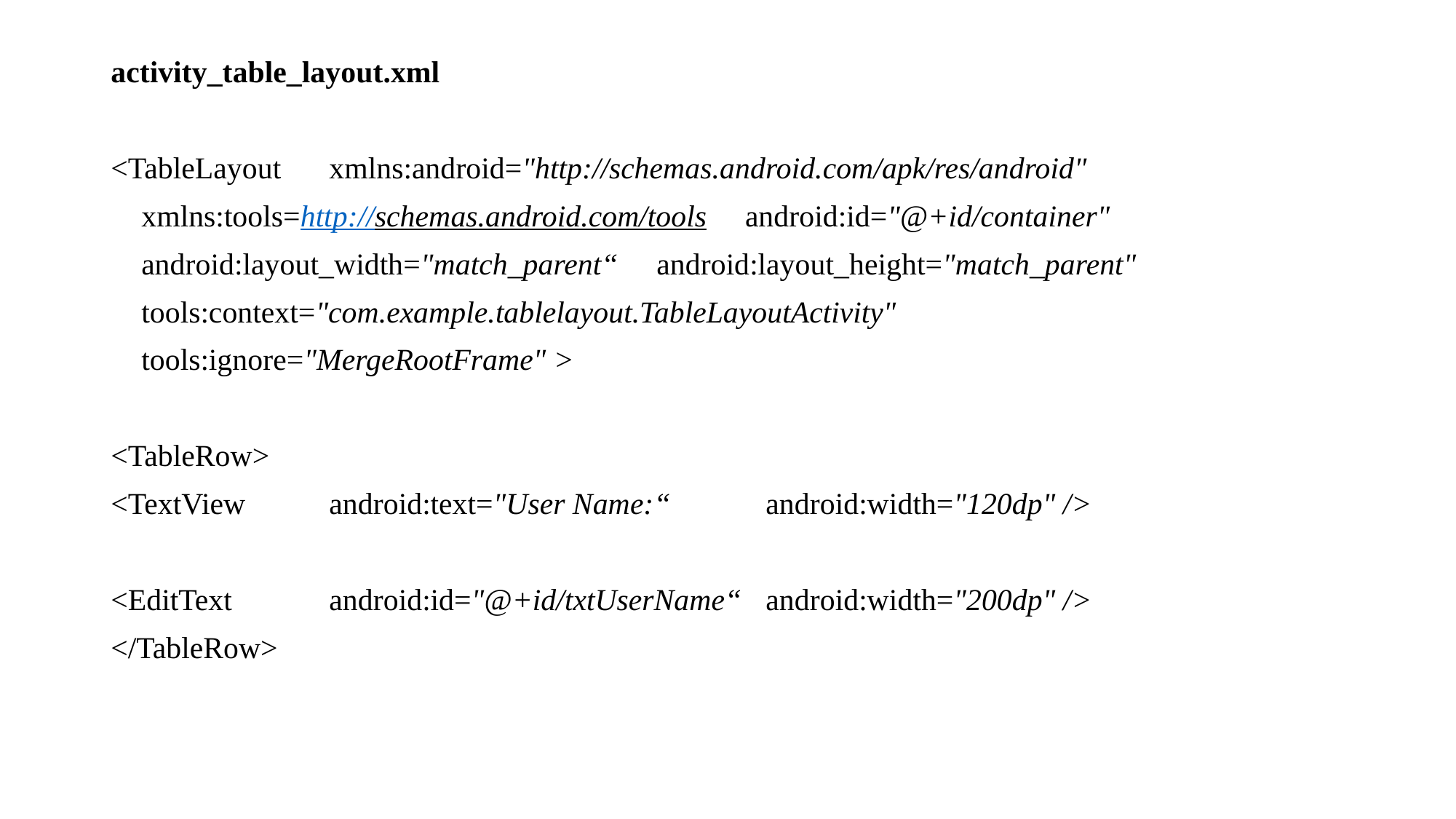

activity_table_layout.xml

<TableLayout 	xmlns:android="http://schemas.android.com/apk/res/android"
    xmlns:tools=http://schemas.android.com/tools     android:id="@+id/container"
    android:layout_width="match_parent“     android:layout_height="match_parent"
    tools:context="com.example.tablelayout.TableLayoutActivity"
    tools:ignore="MergeRootFrame" >

<TableRow>
<TextView 	android:text="User Name:“ 	android:width="120dp" />

<EditText 	android:id="@+id/txtUserName“ 	android:width="200dp" />
</TableRow>